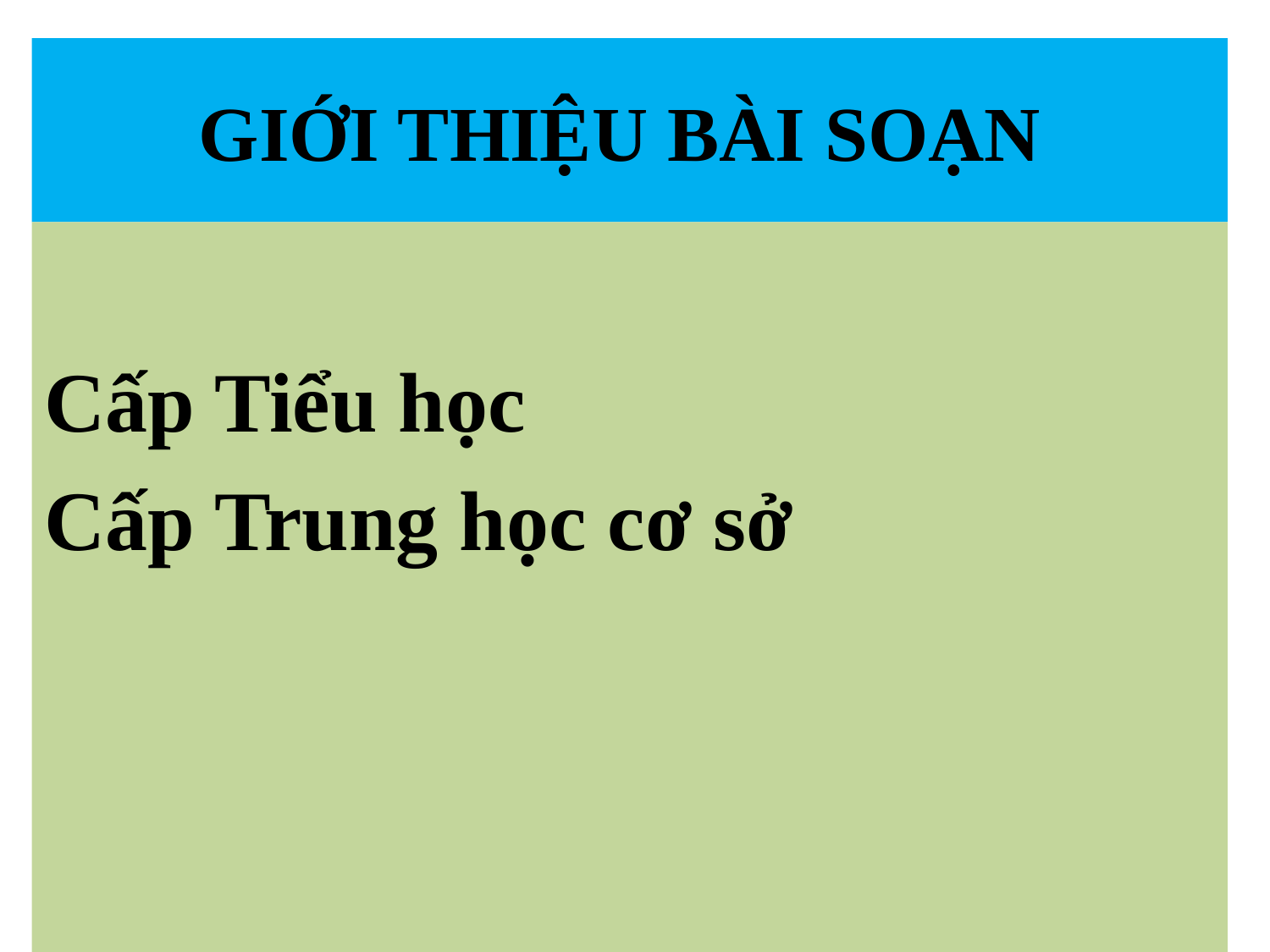

# GIỚI THIỆU BÀI SOẠN

Cấp Tiểu học
Cấp Trung học cơ sở